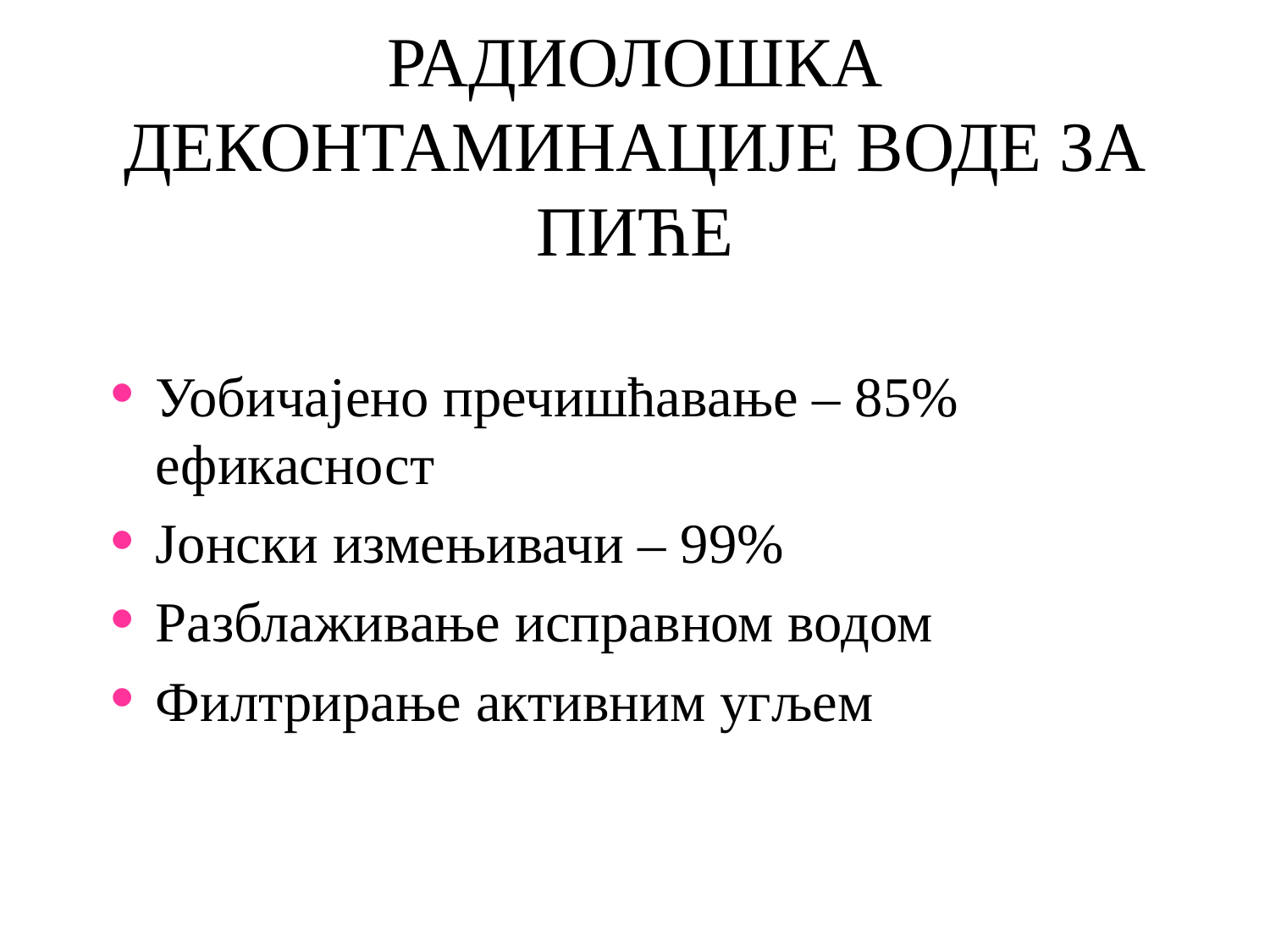

# РАДИОЛОШКА ДЕКОНТАМИНАЦИЈЕ ВОДЕ ЗА ПИЋЕ

Уобичајено пречишћавање – 85% ефикасност
Јонски измењивачи – 99%
Разблаживање исправном водом
Филтрирање активним угљем